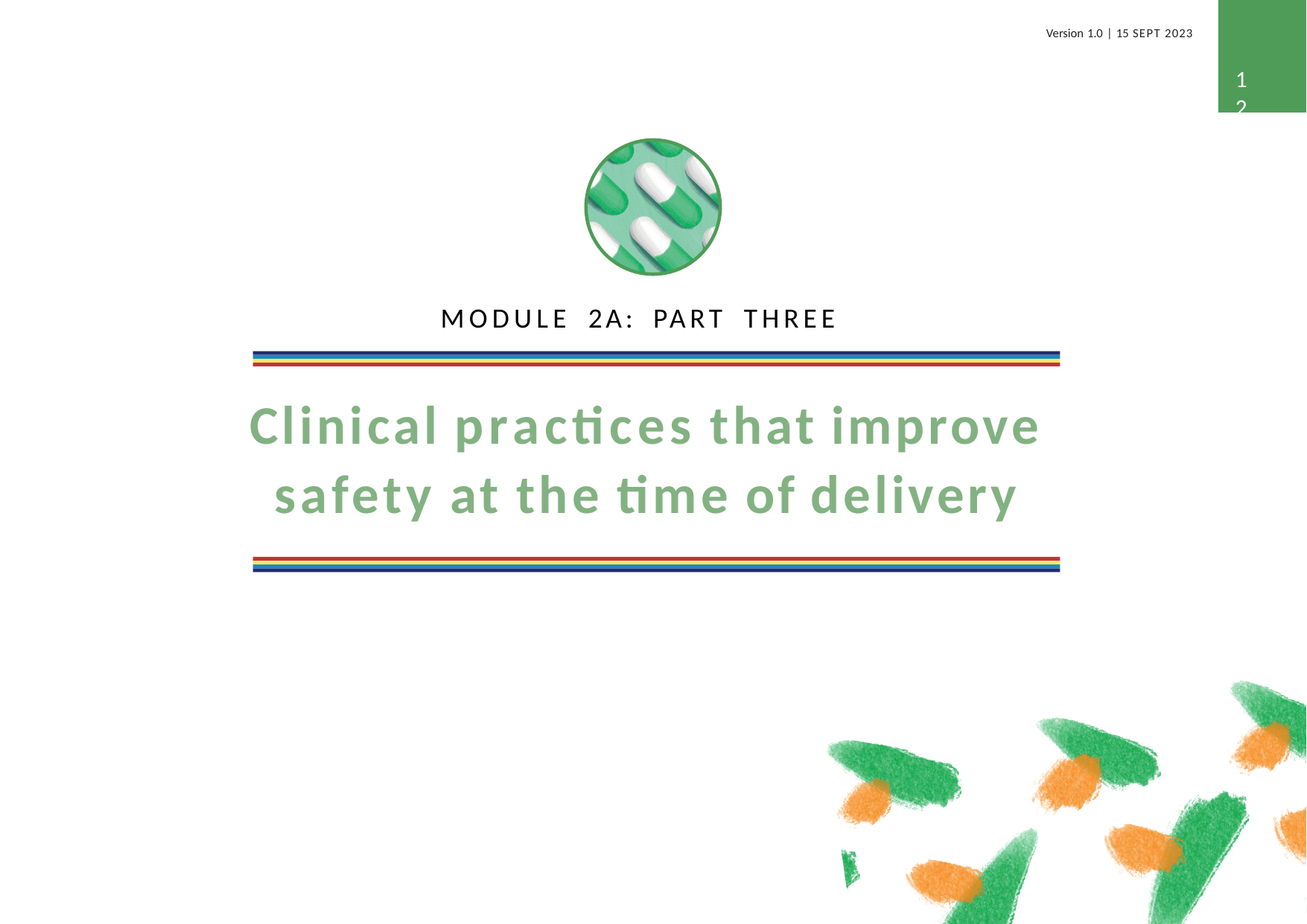

Version 1.0 | 15 SEPT 2023
12
MODULE  2A:  PART  THREE

Clinical practices that improve safety at the time of delivery